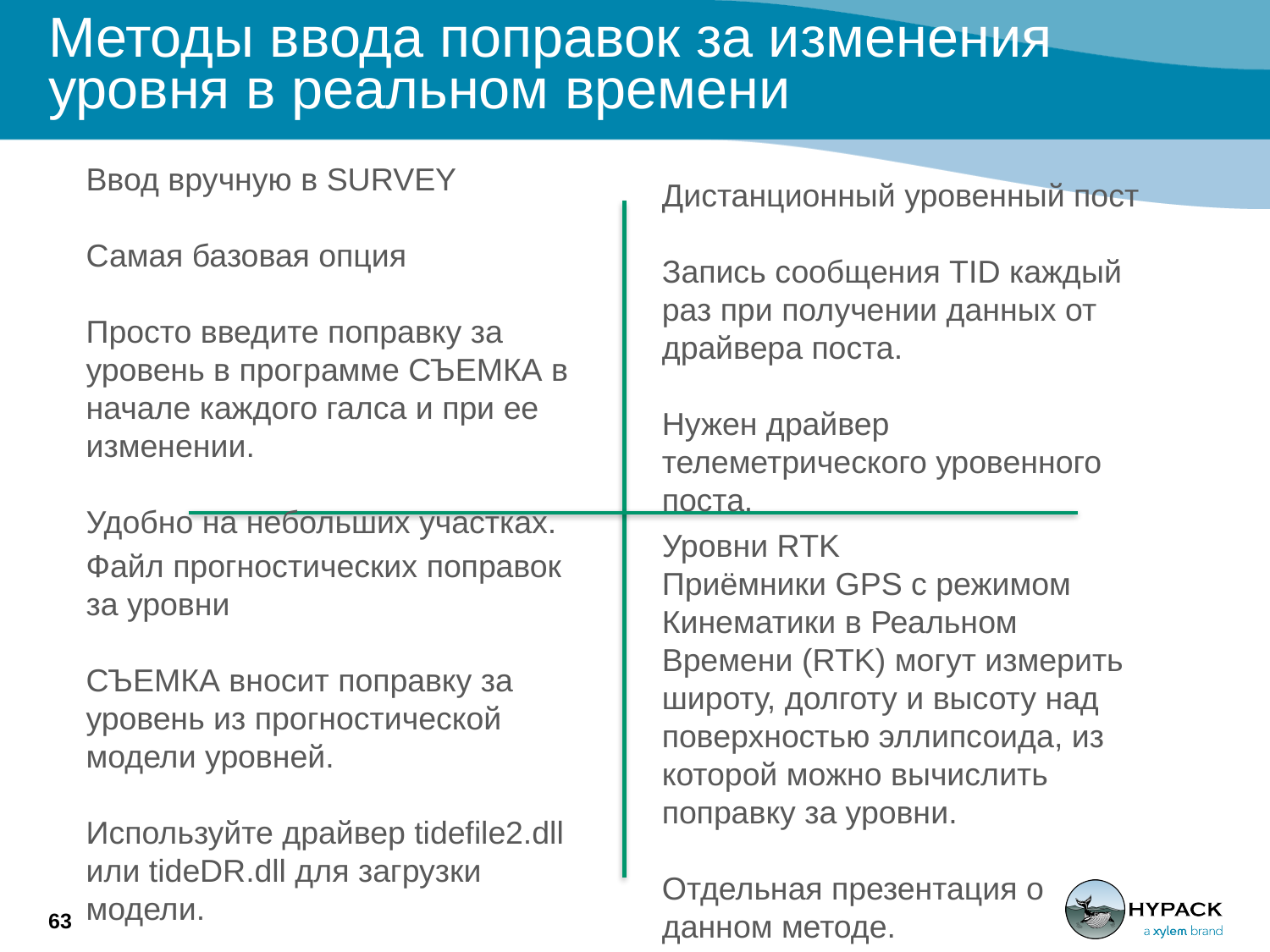

# Методы ввода поправок за изменения уровня в реальном времени
Ввод вручную в SURVEY

Самая базовая опция

Просто введите поправку за уровень в программе СЪЕМКА в начале каждого галса и при ее изменении.

Удобно на небольших участках.
Дистанционный уровенный пост

Запись сообщения TID каждый раз при получении данных от драйвера поста.

Нужен драйвер телеметрического уровенного поста.

Уровни RTK
Приёмники GPS с режимом Кинематики в Реальном Времени (RTK) могут измерить широту, долготу и высоту над поверхностью эллипсоида, из которой можно вычислить поправку за уровни.

Отдельная презентация о данном методе.

Файл прогностических поправок за уровни

СЪЕМКА вносит поправку за уровень из прогностической модели уровней.

Используйте драйвер tidefile2.dll или tideDR.dll для загрузки модели.

63